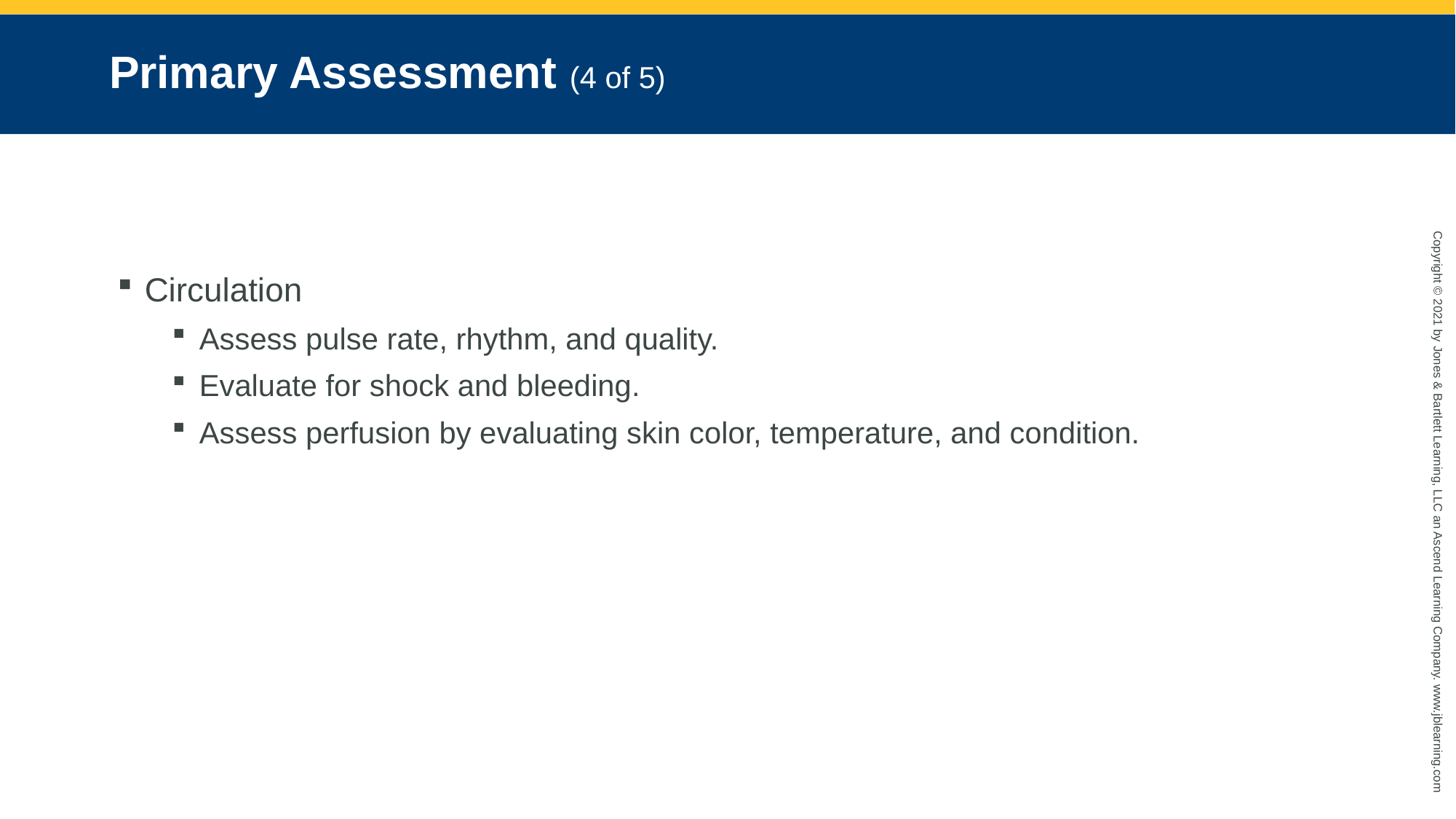

# Primary Assessment (4 of 5)
Circulation
Assess pulse rate, rhythm, and quality.
Evaluate for shock and bleeding.
Assess perfusion by evaluating skin color, temperature, and condition.